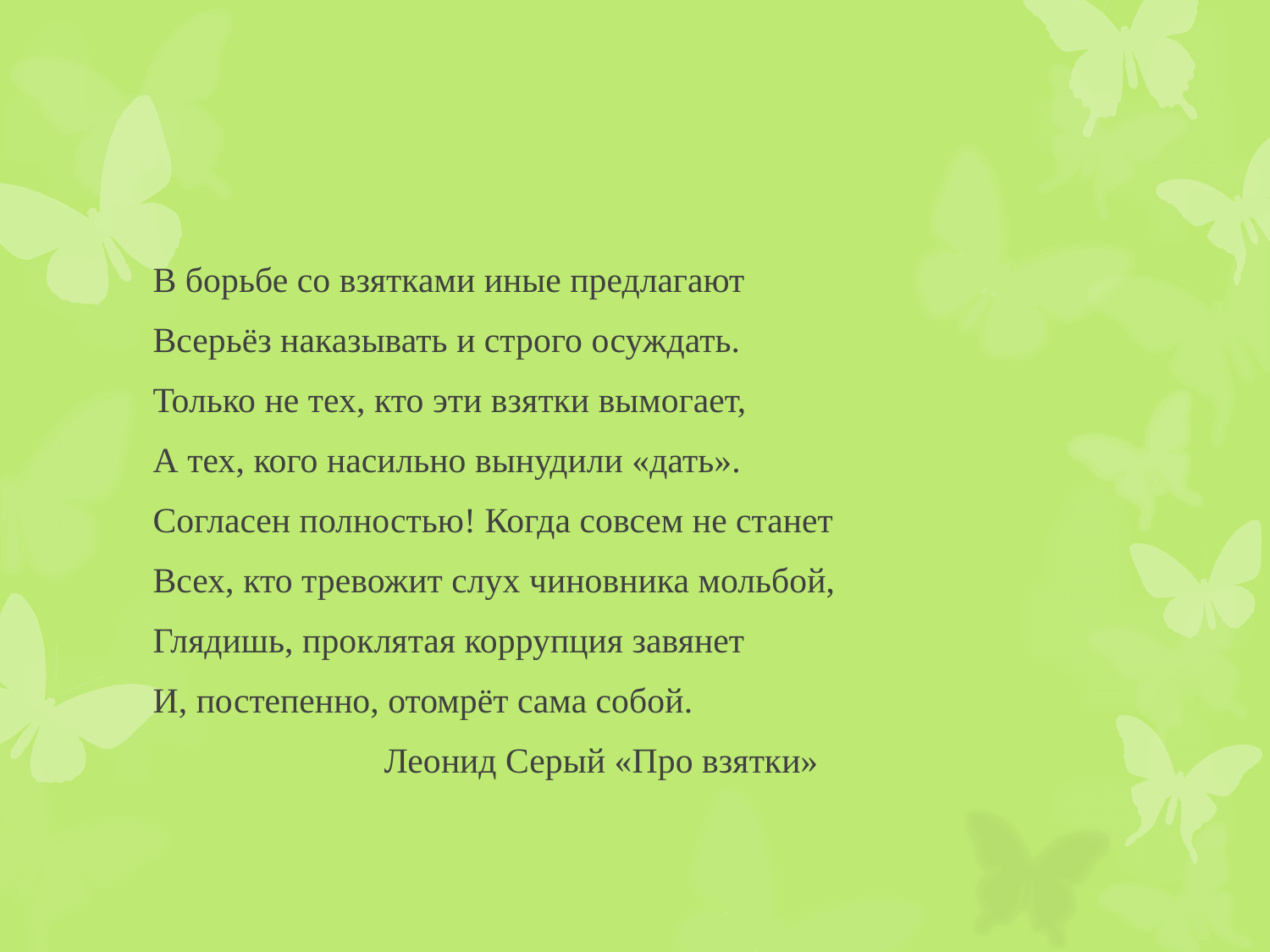

В борьбе со взятками иные предлагают
Всерьёз наказывать и строго осуждать.
Только не тех, кто эти взятки вымогает,
А тех, кого насильно вынудили «дать».
Согласен полностью! Когда совсем не станет
Всех, кто тревожит слух чиновника мольбой,
Глядишь, проклятая коррупция завянет
И, постепенно, отомрёт сама собой.
                          Леонид Серый «Про взятки»